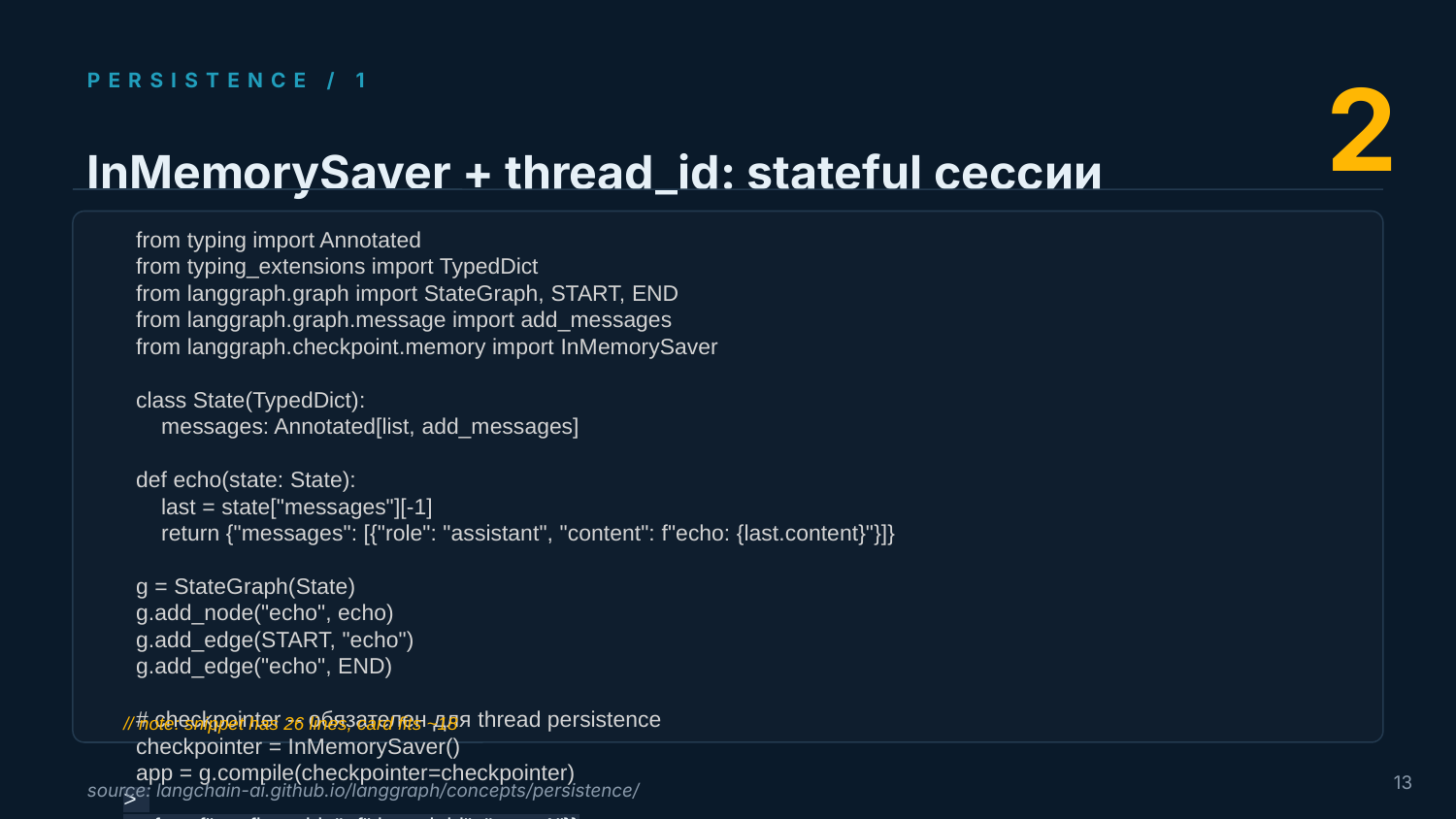

2
PERSISTENCE / 1
InMemorySaver + thread_id: stateful сессии

  from typing import Annotated
  from typing_extensions import TypedDict
  from langgraph.graph import StateGraph, START, END
  from langgraph.graph.message import add_messages
  from langgraph.checkpoint.memory import InMemorySaver

  class State(TypedDict):
      messages: Annotated[list, add_messages]

  def echo(state: State):
      last = state["messages"][-1]
      return {"messages": [{"role": "assistant", "content": f"echo: {last.content}"}]}

  g = StateGraph(State)
  g.add_node("echo", echo)
  g.add_edge(START, "echo")
  g.add_edge("echo", END)

  # checkpointer -- обязателен для thread persistence
  checkpointer = InMemorySaver()
  app = g.compile(checkpointer=checkpointer)
>
> cfg = {"configurable": {"thread_id": "user-1"}}
  app.invoke({"messages": [{"role": "user", "content": "hi"}]},   cfg)
> app.invoke({"messages": [{"role": "user", "content": "again"}]}, cfg)
> # второй вызов видит все сообщения первого: thread persistence работает

// note: snippet has 26 lines, card fits ~18
13
source: langchain-ai.github.io/langgraph/concepts/persistence/